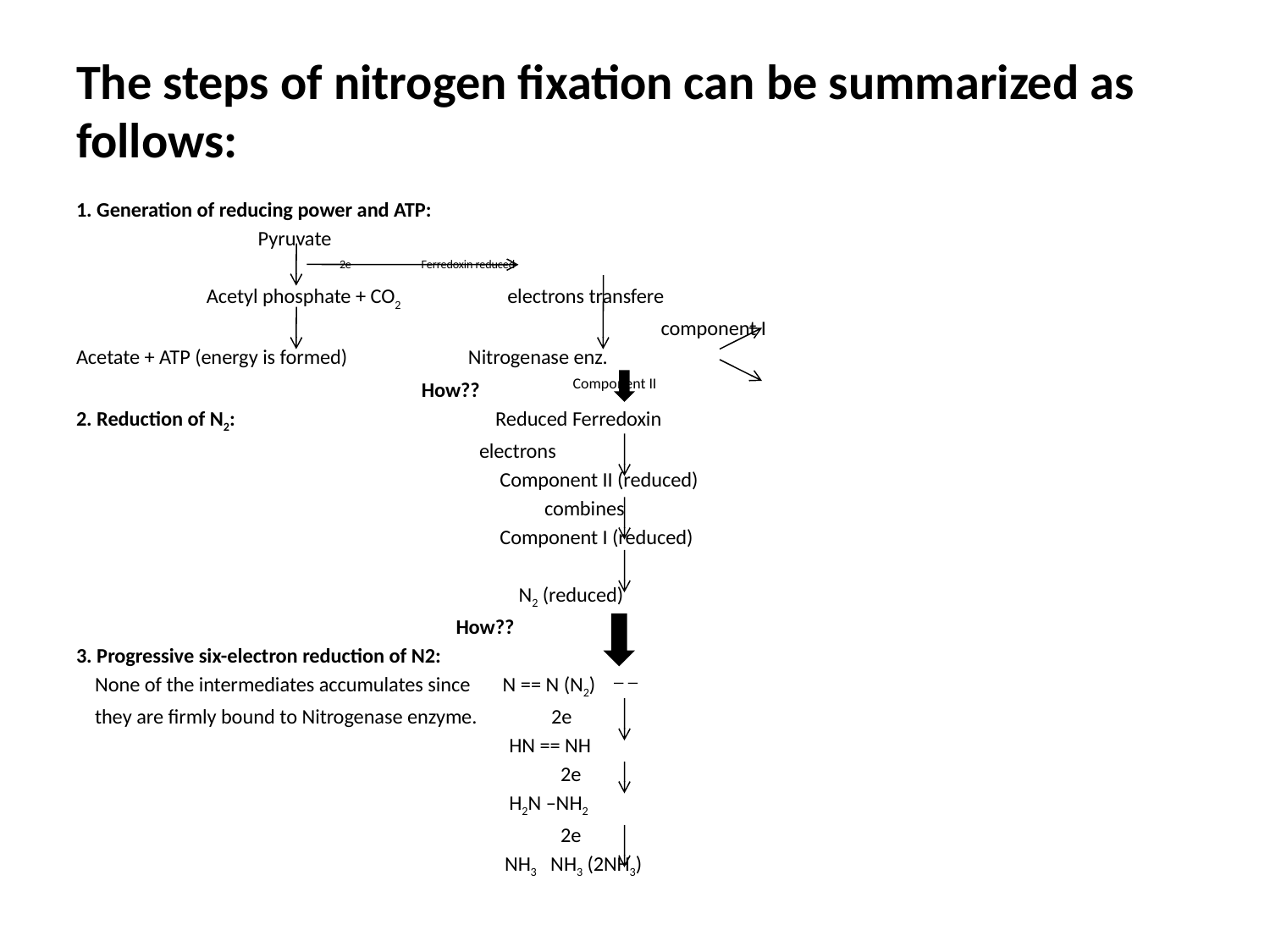

# The steps of nitrogen fixation can be summarized as follows:
1. Generation of reducing power and ATP:
                                       Pyruvate
	                                                2e	                     Ferredoxin reduced
                            Acetyl phosphate + CO2                                      electrons transfere
	                                                                                                                     component I
Acetate + ATP (energy is formed)                          Nitrogenase enz.
	                                                                                                               How??	                Component II
2. Reduction of N2:                                                        Reduced Ferredoxin
		                                                                              electrons
                                                                                           Component II (reduced)
	                                                                                            combines
                                                                                           Component I (reduced)

                                                                                               N2 (reduced)
	                                                                         How??
3. Progressive six-electron reduction of N2:
    None of the intermediates accumulates since       N == N (N2)
    they are firmly bound to Nitrogenase enzyme.                2e
                                                                                             HN == NH
                                                                                                        2e
                                                                                             H2N –NH2
                                                                                                        2e
                                                                                            NH3   NH3 (2NH3)

  _ _